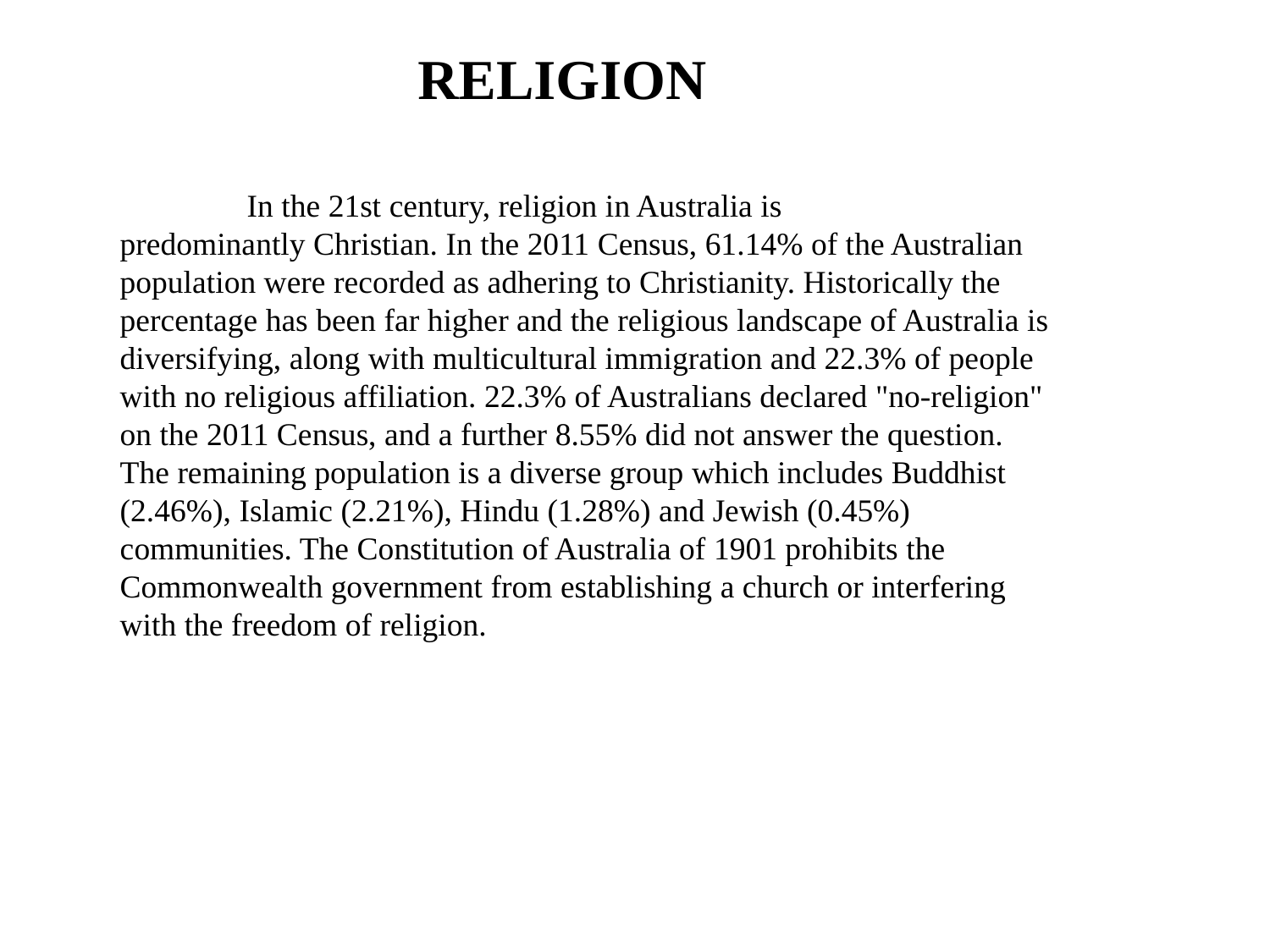

# RELIGION
		In the 21st century, religion in Australia is predominantly Christian. In the 2011 Census, 61.14% of the Australian population were recorded as adhering to Christianity. Historically the percentage has been far higher and the religious landscape of Australia is diversifying, along with multicultural immigration and 22.3% of people with no religious affiliation. 22.3% of Australians declared "no-religion" on the 2011 Census, and a further 8.55% did not answer the question. The remaining population is a diverse group which includes Buddhist (2.46%), Islamic (2.21%), Hindu (1.28%) and Jewish (0.45%) communities. The Constitution of Australia of 1901 prohibits the Commonwealth government from establishing a church or interfering with the freedom of religion.